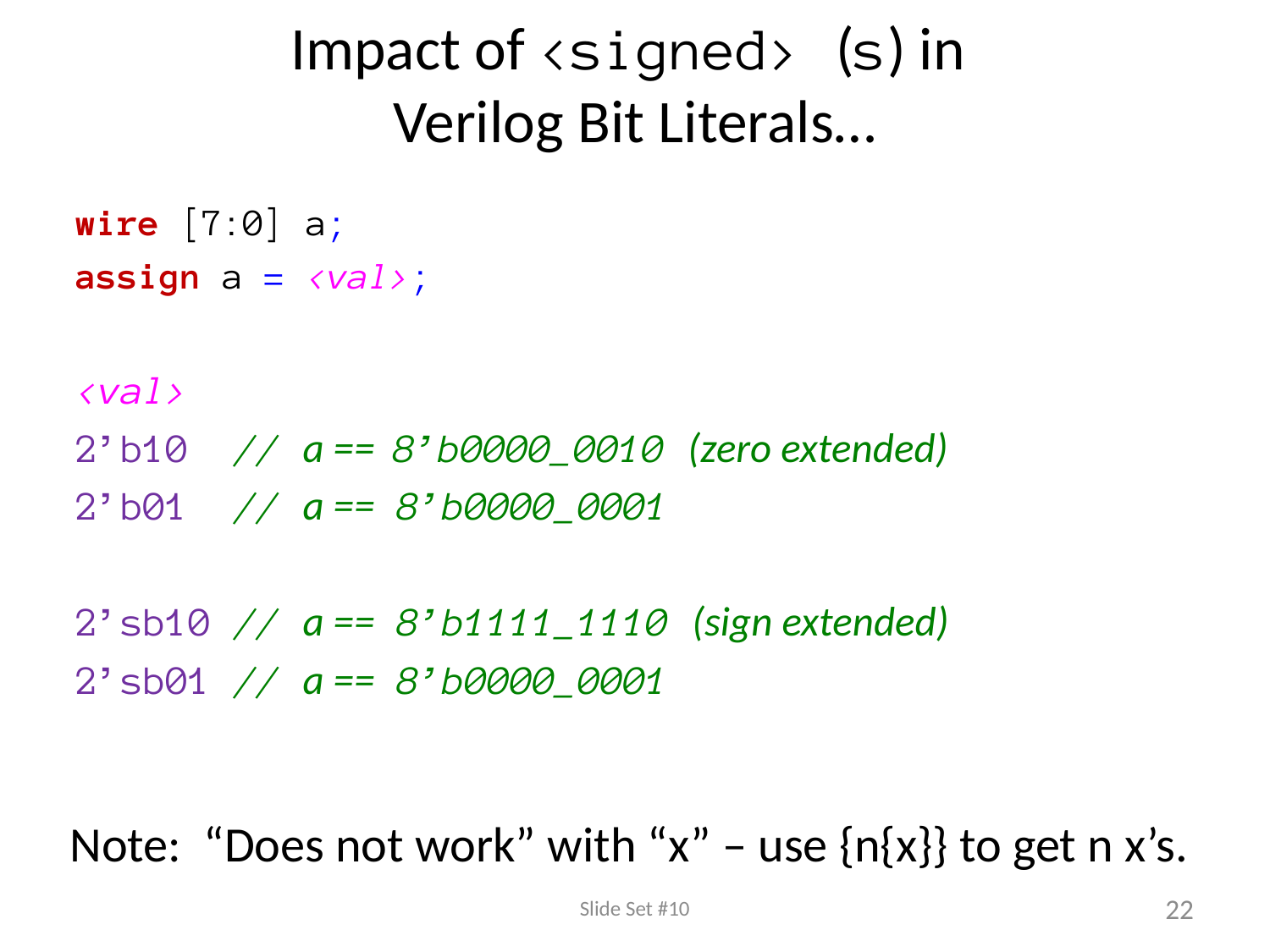

# Impact of <signed> (s) in Verilog Bit Literals…
wire [7:0] a;
assign a = <val>;

<val>
2’b10  // a ==  8’b0000_0010 (zero extended)
2’b01  // a == 8’b0000_0001

2’sb10 // a == 8’b1111_1110 (sign extended)
2’sb01 // a == 8’b0000_0001
Note:  “Does not work” with “x” – use {n{x}} to get n x’s.
Slide Set #10
22